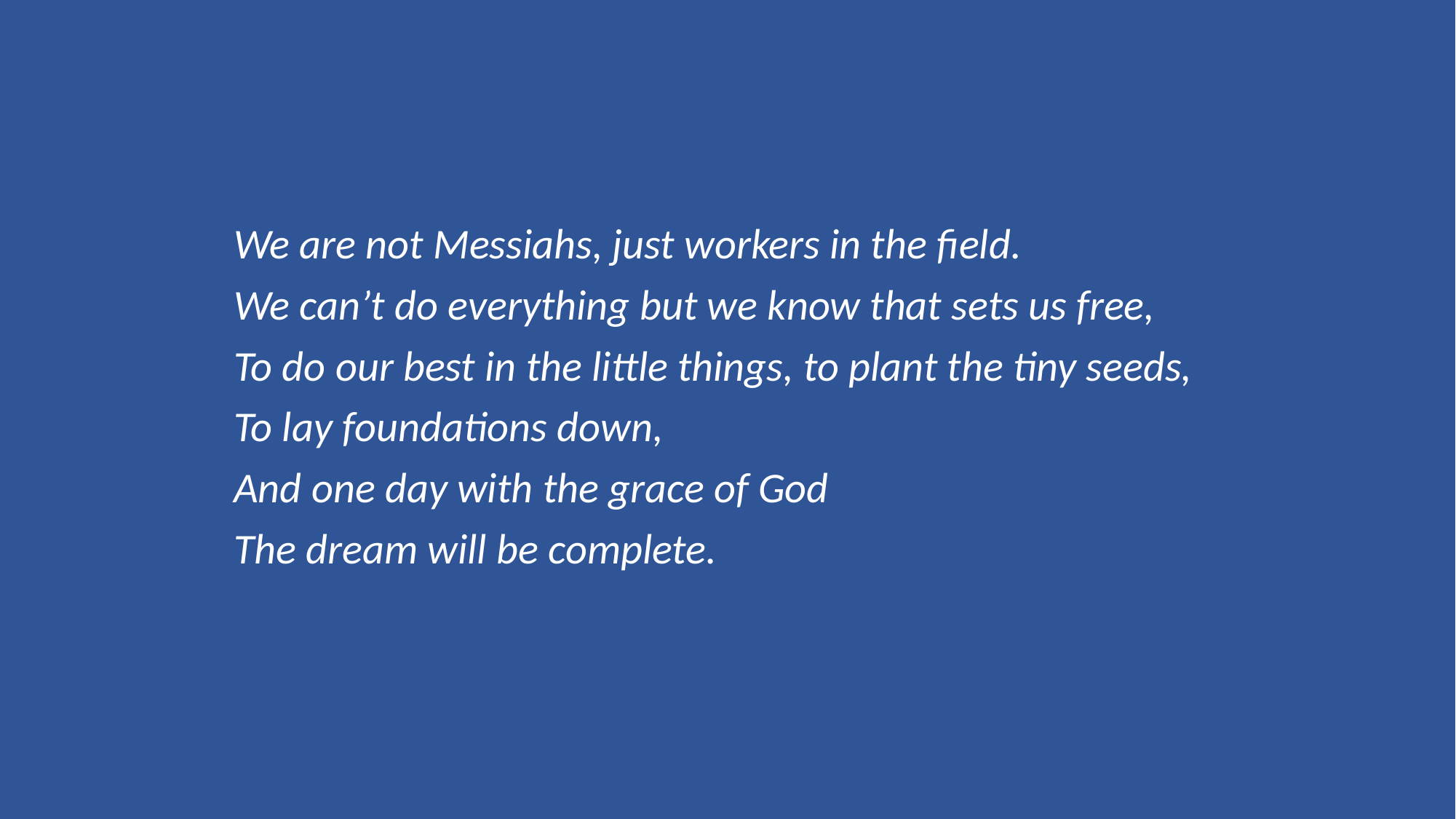

We are not Messiahs, just workers in the field.
We can’t do everything but we know that sets us free,
To do our best in the little things, to plant the tiny seeds,
To lay foundations down,
And one day with the grace of God
The dream will be complete.